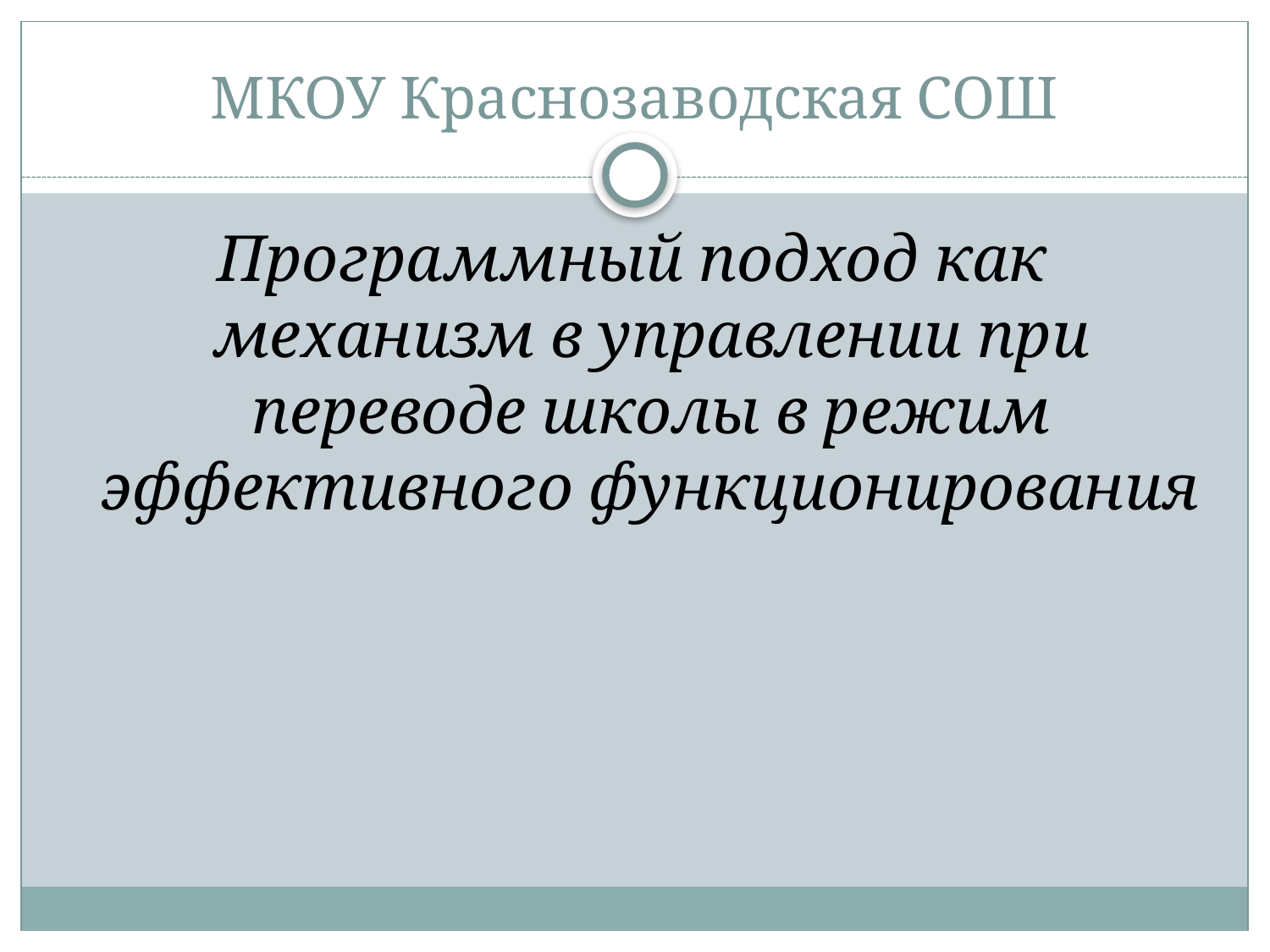

# МКОУ Краснозаводская СОШ
Программный подход как механизм в управлении при переводе школы в режим эффективного функционирования